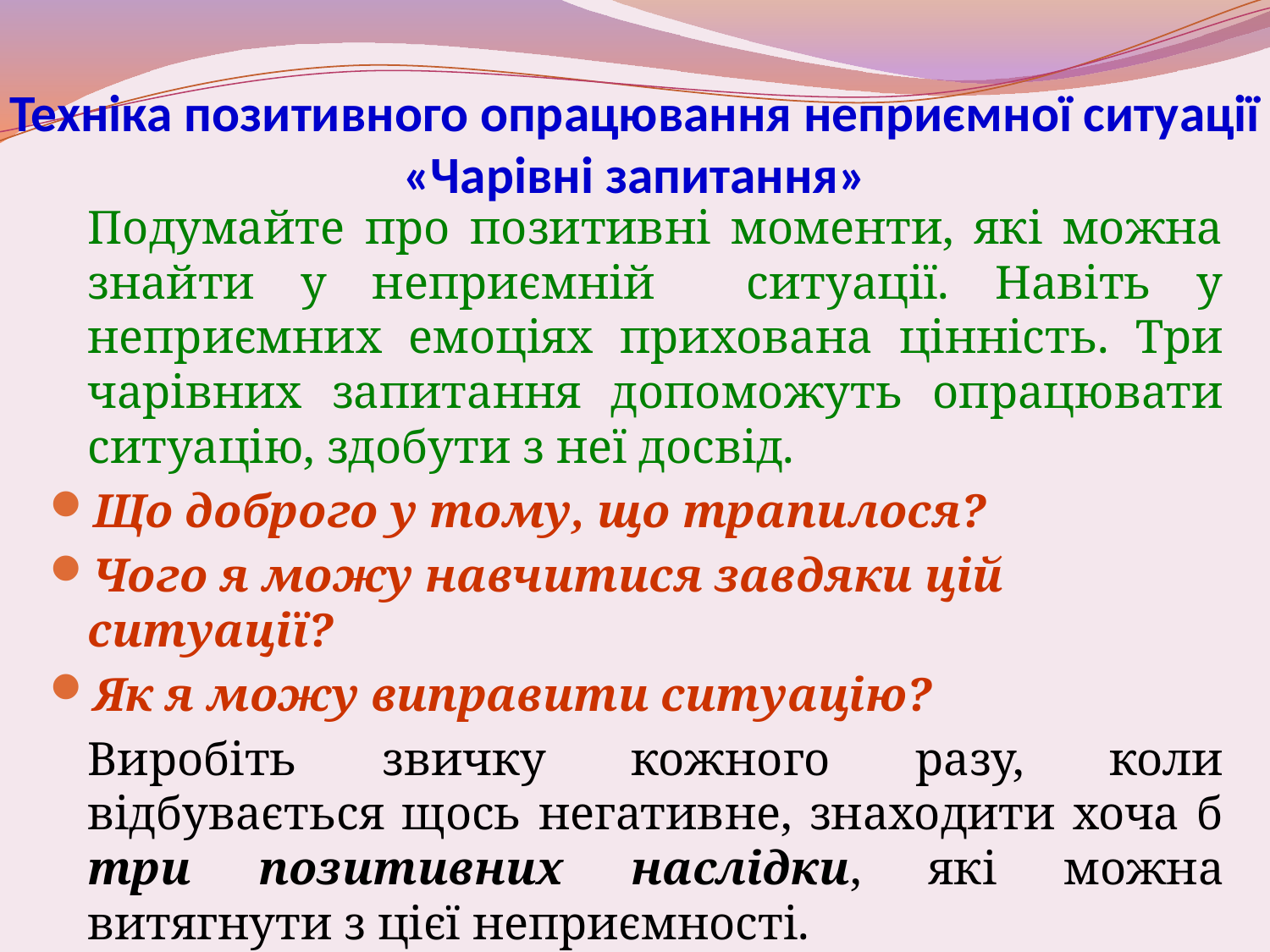

# Техніка позитивного опрацювання неприємної ситуації «Чарівні запитання»
	Подумайте про позитивні моменти, які можна знайти у неприємній  ситуації. Навіть у неприємних емоціях прихована цінність. Три чарівних запитання допоможуть опрацювати ситуацію, здобути з неї досвід.
Що доброго у тому, що трапилося?
Чого я можу навчитися завдяки цій ситуації?
Як я можу виправити ситуацію?
	Виробіть звичку кожного разу, коли відбувається щось негативне, знаходити хоча б три позитивних наслідки, які можна витягнути з цієї неприємності.